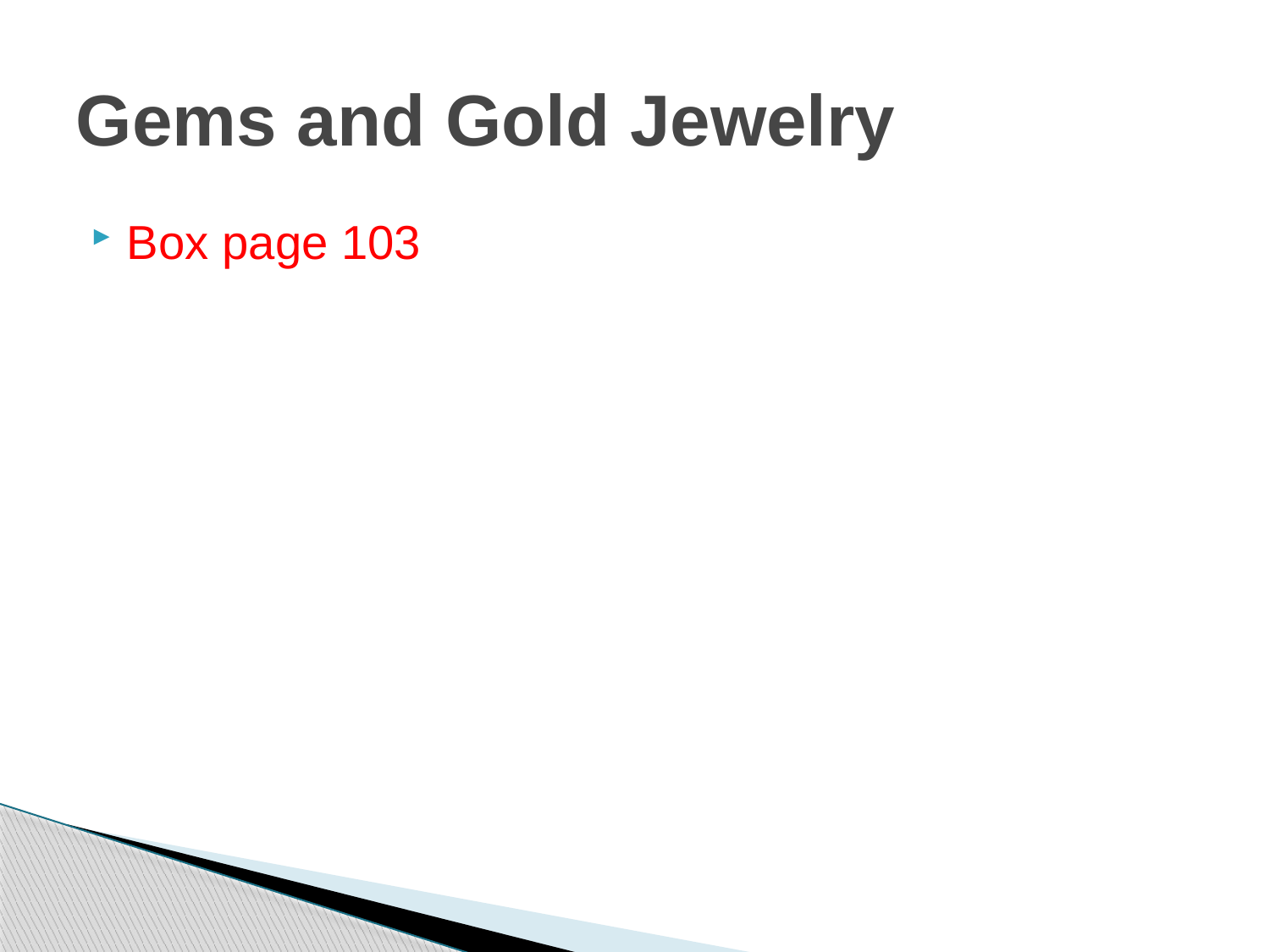

# Gems and Gold Jewelry
Box page 103